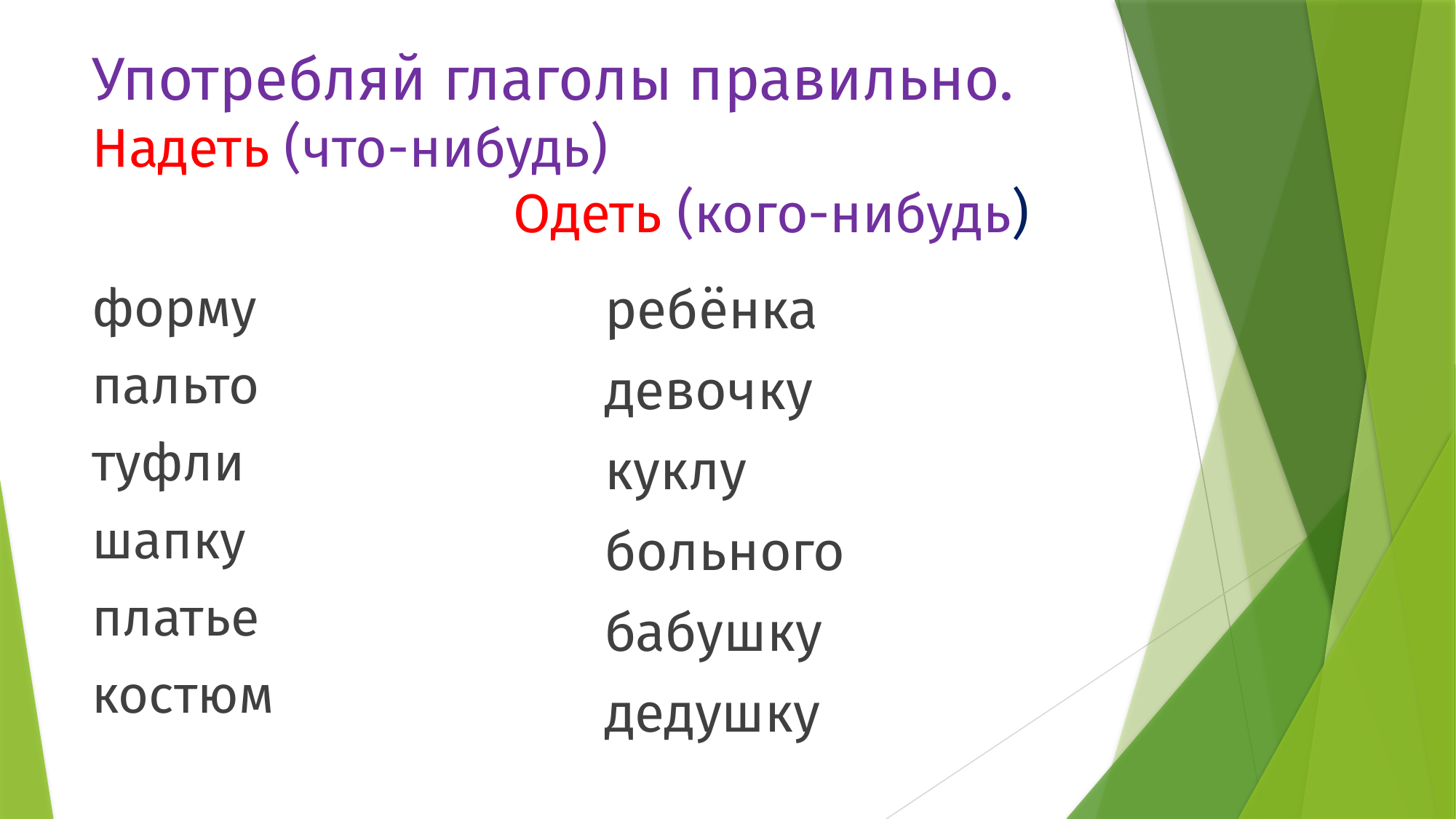

# Употребляй глаголы правильно. Надеть (что-нибудь) Одеть (кого-нибудь)
форму
пальто
туфли
шапку
платье
костюм
ребёнка
девочку
куклу
больного
бабушку
дедушку